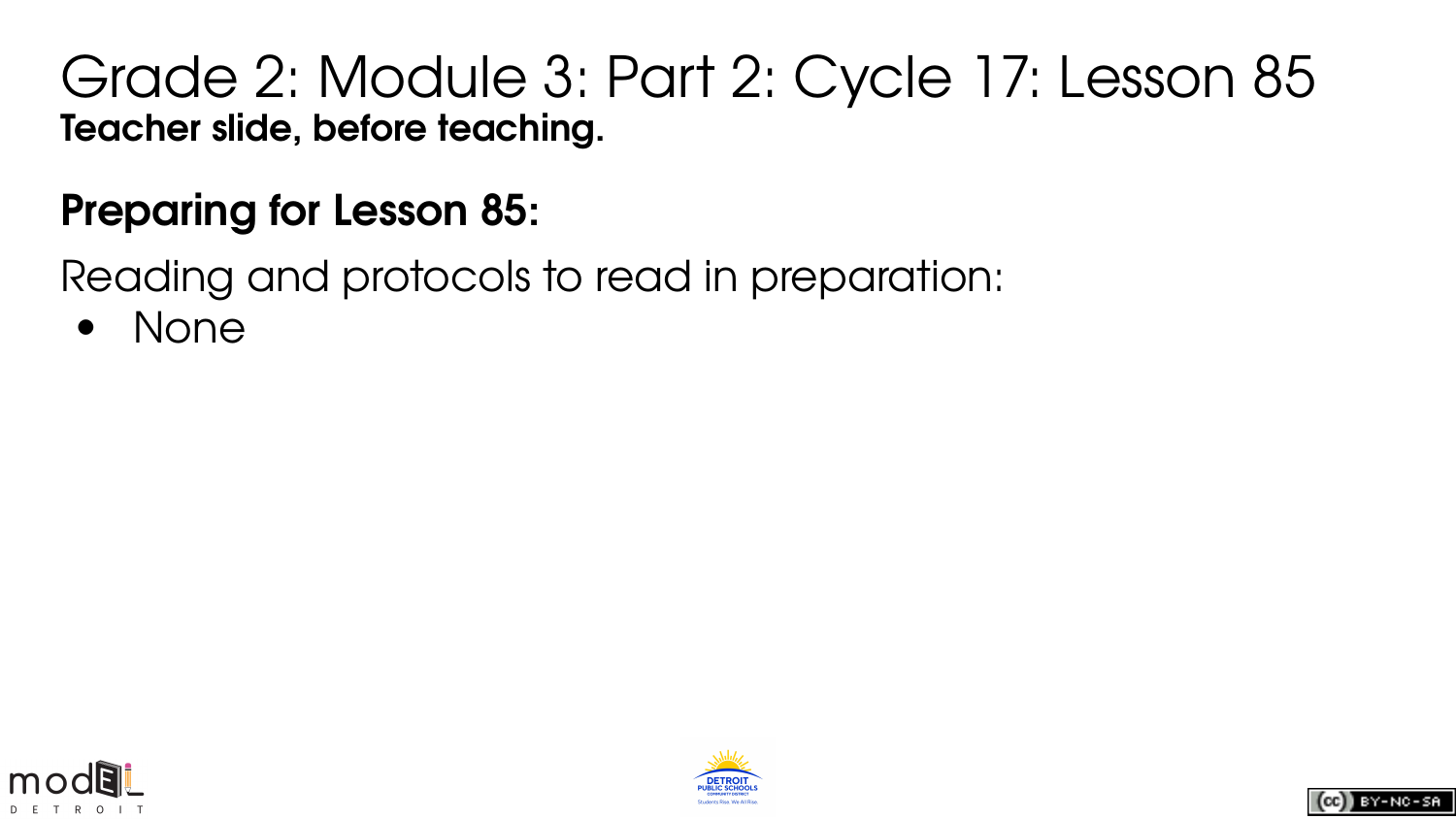

# Grade 2: Module 3: Part 2: Cycle 17: Lesson 85
Teacher slide, before teaching.
Preparing for Lesson 85:
Reading and protocols to read in preparation:
None